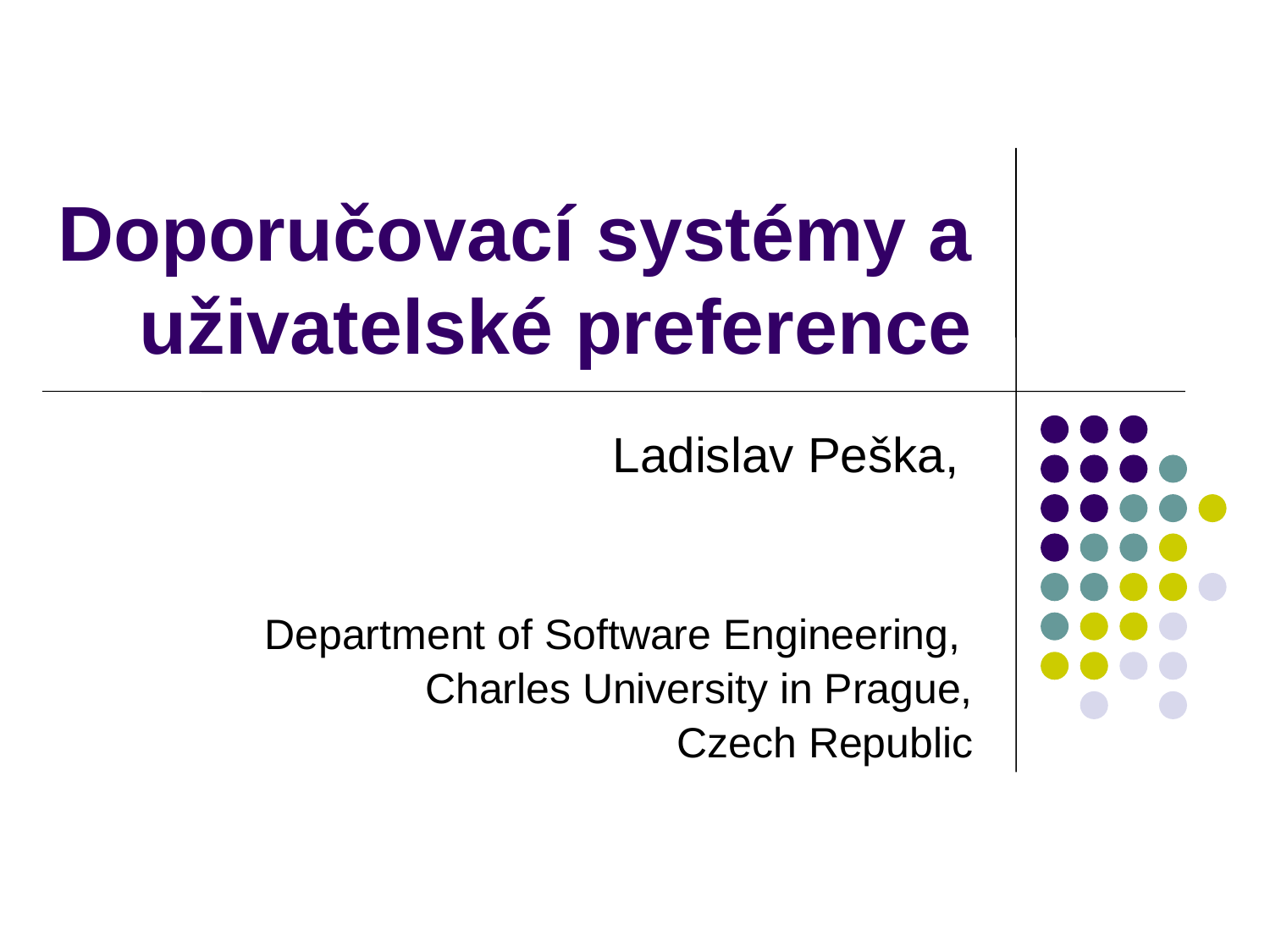

# Doporučovací systémy a uživatelské preference

Ladislav Peška,

Department of Software Engineering,
Charles University in Prague,
Czech Republic